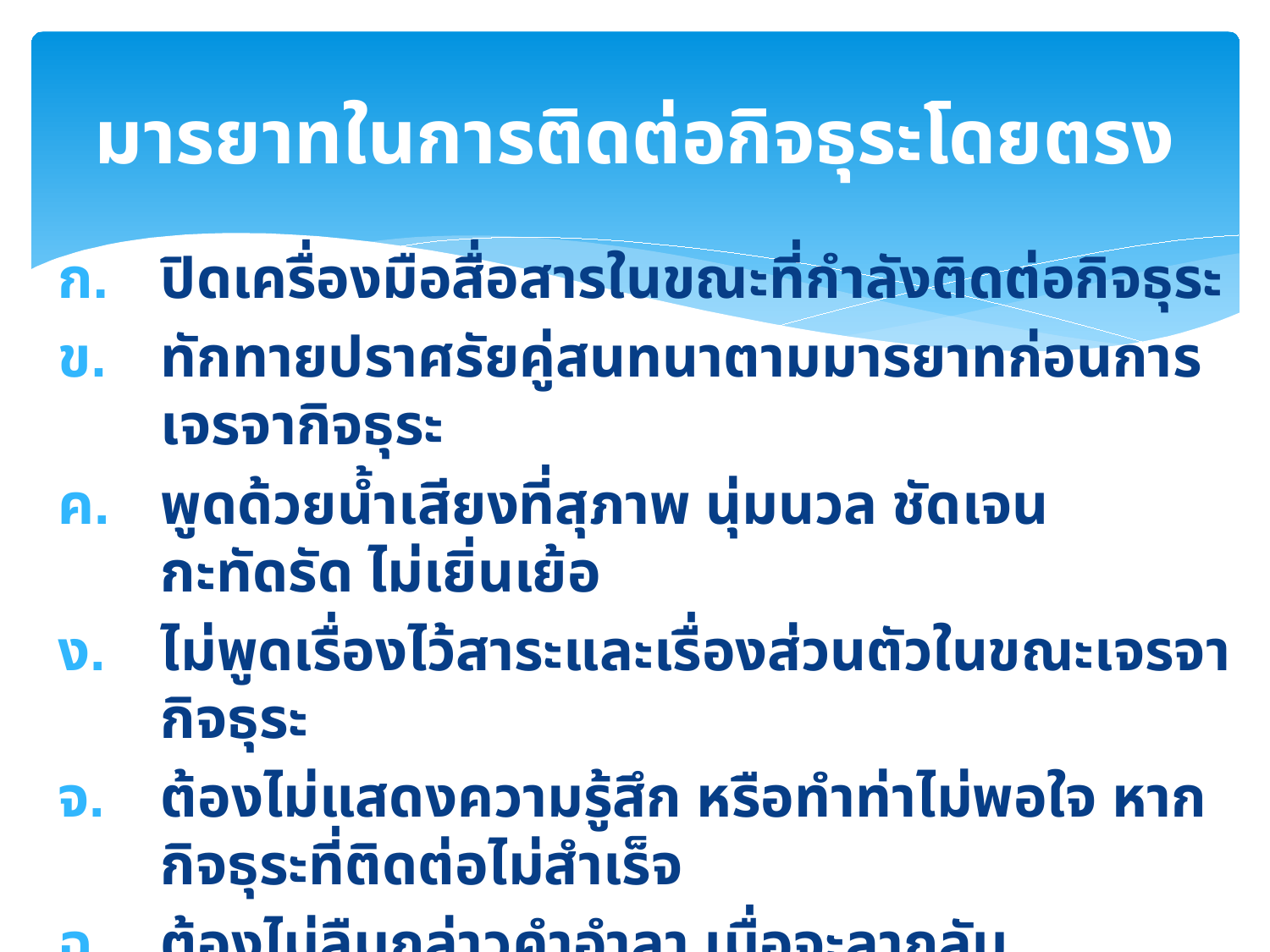

# มารยาทในการติดต่อกิจธุระโดยตรง
ปิดเครื่องมือสื่อสารในขณะที่กำลังติดต่อกิจธุระ
ทักทายปราศรัยคู่สนทนาตามมารยาทก่อนการเจรจากิจธุระ
พูดด้วยน้ำเสียงที่สุภาพ นุ่มนวล ชัดเจน กะทัดรัด ไม่เยิ่นเย้อ
ไม่พูดเรื่องไว้สาระและเรื่องส่วนตัวในขณะเจรจากิจธุระ
ต้องไม่แสดงความรู้สึก หรือทำท่าไม่พอใจ หากกิจธุระที่ติดต่อไม่สำเร็จ
ต้องไม่ลืมกล่าวคำอำลา เมื่อจะลากลับ